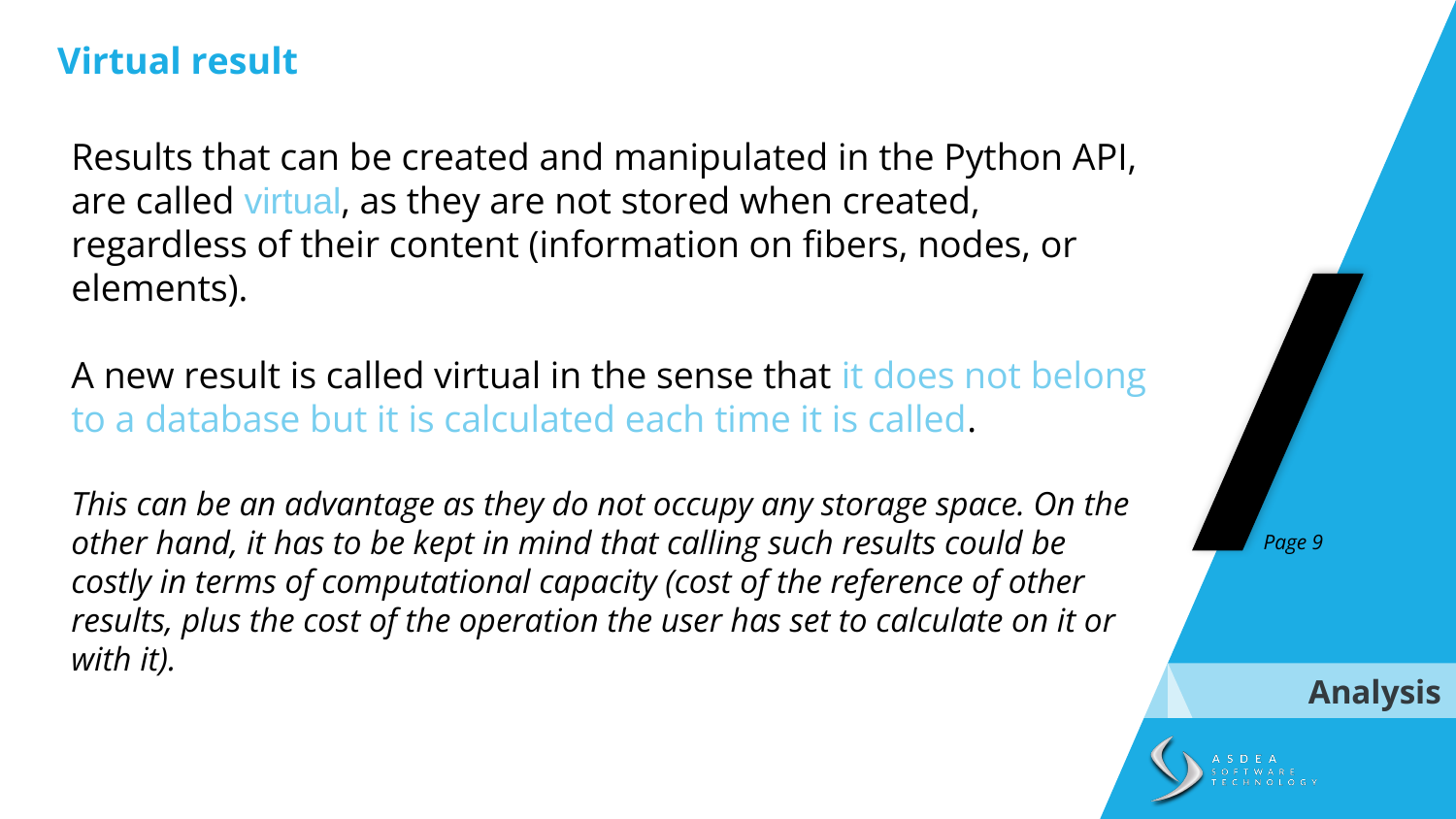

Virtual result
Results that can be created and manipulated in the Python API, are called virtual, as they are not stored when created, regardless of their content (information on fibers, nodes, or elements).

A new result is called virtual in the sense that it does not belong to a database but it is calculated each time it is called.

This can be an advantage as they do not occupy any storage space. On the other hand, it has to be kept in mind that calling such results could be costly in terms of computational capacity (cost of the reference of other results, plus the cost of the operation the user has set to calculate on it or with it).
Page 9

Analysis